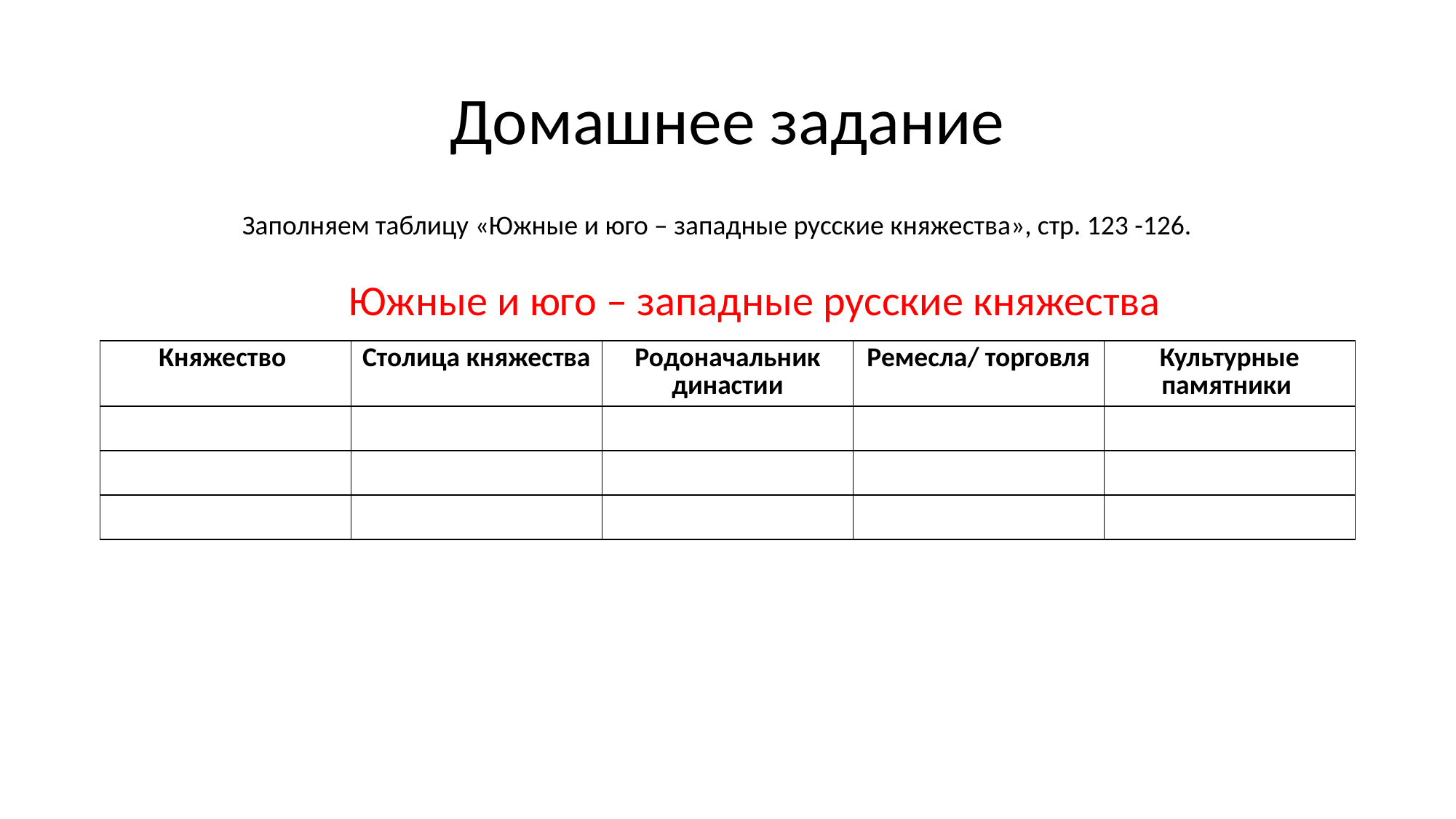

# Домашнее задание
Заполняем таблицу «Южные и юго – западные русские княжества», стр. 123 -126.
Южные и юго – западные русские княжества
| Княжество | Столица княжества | Родоначальник династии | Ремесла/ торговля | Культурные памятники |
| --- | --- | --- | --- | --- |
|  |  |  |  |  |
|  |  |  |  |  |
|  |  |  |  |  |